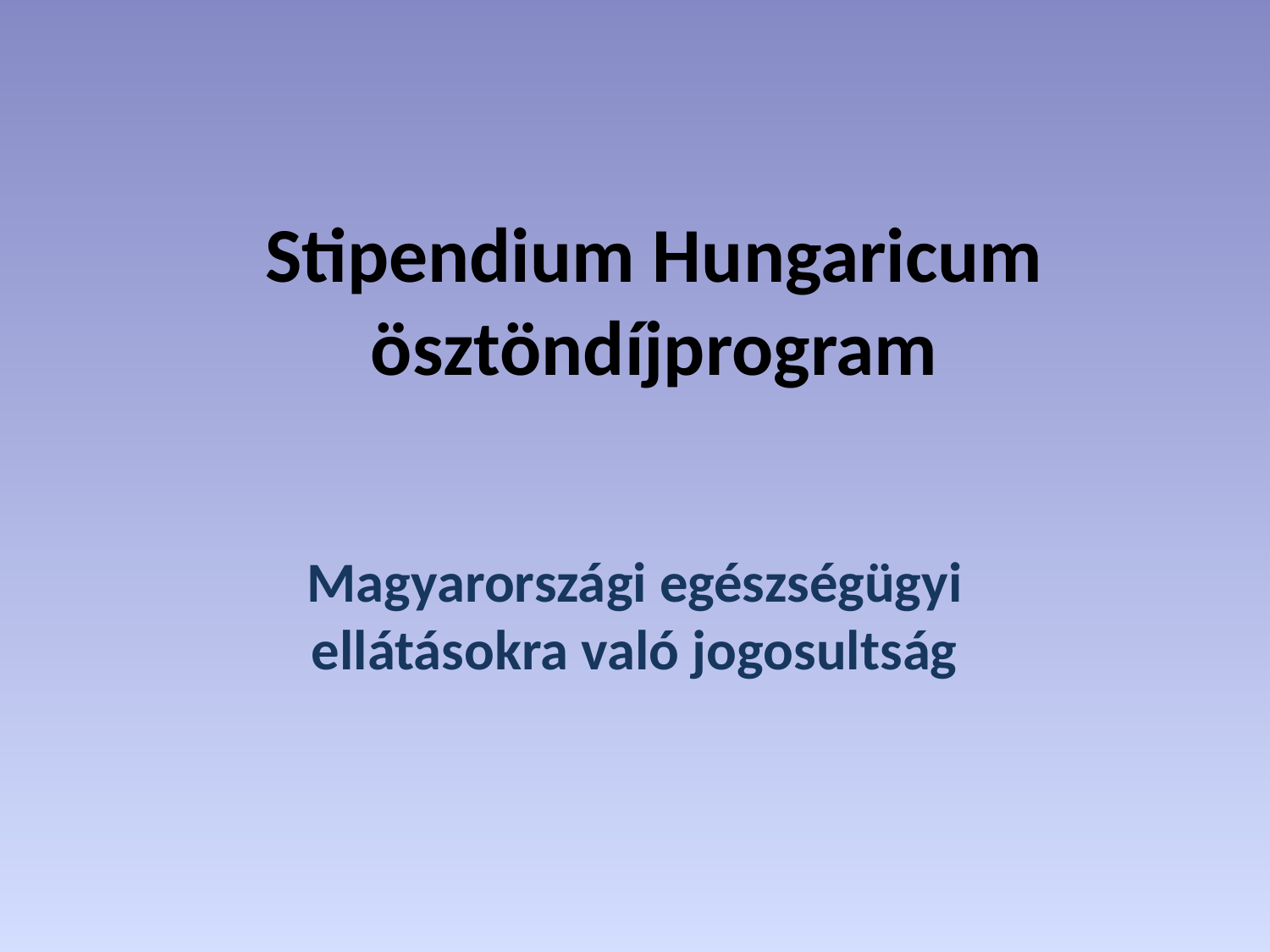

# Stipendium Hungaricum ösztöndíjprogram
Magyarországi egészségügyi ellátásokra való jogosultság